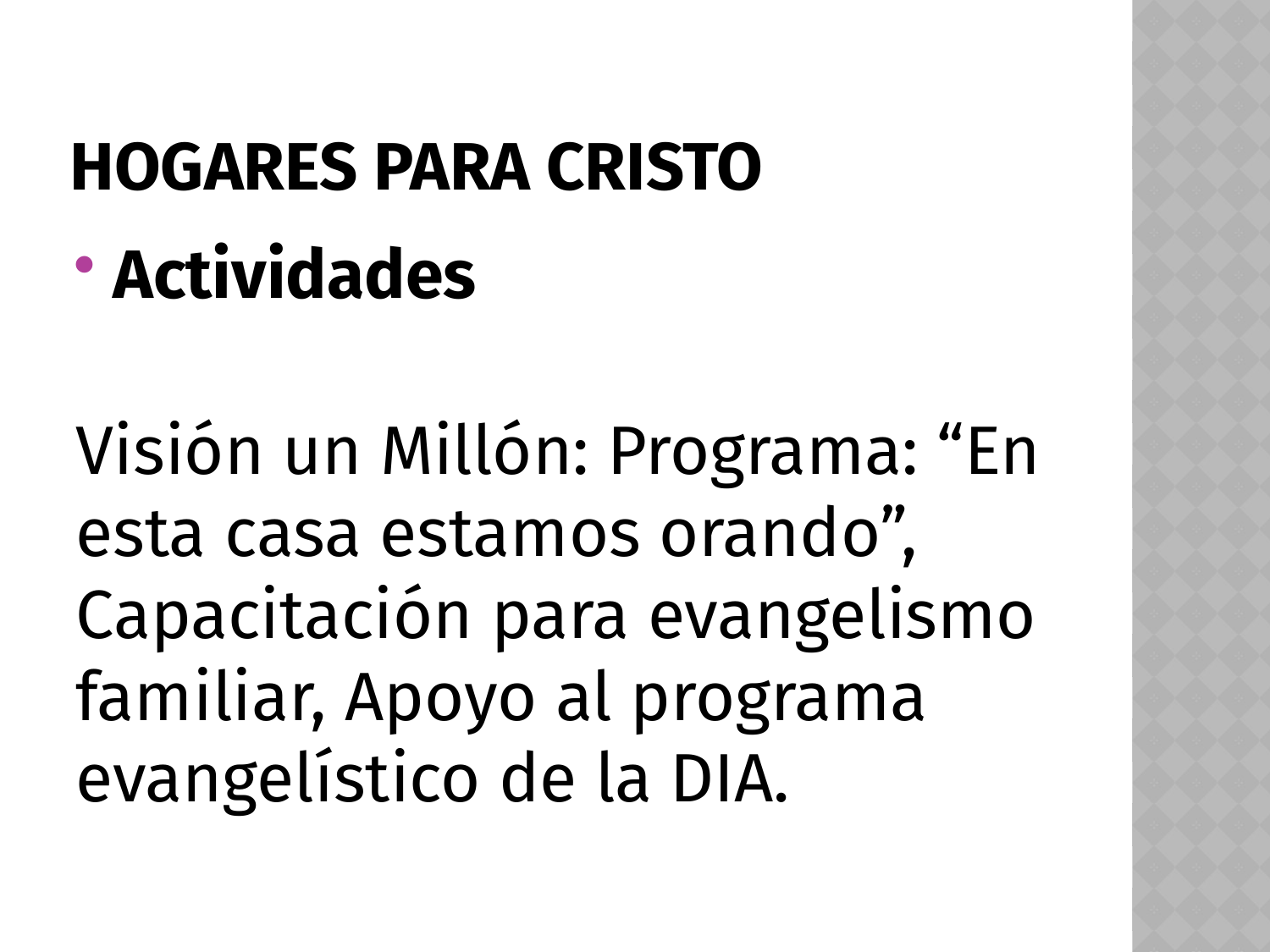

# Hogares para Cristo
Actividades

Visión un Millón: Programa: “En esta casa estamos orando”, Capacitación para evangelismo familiar, Apoyo al programa evangelístico de la DIA.